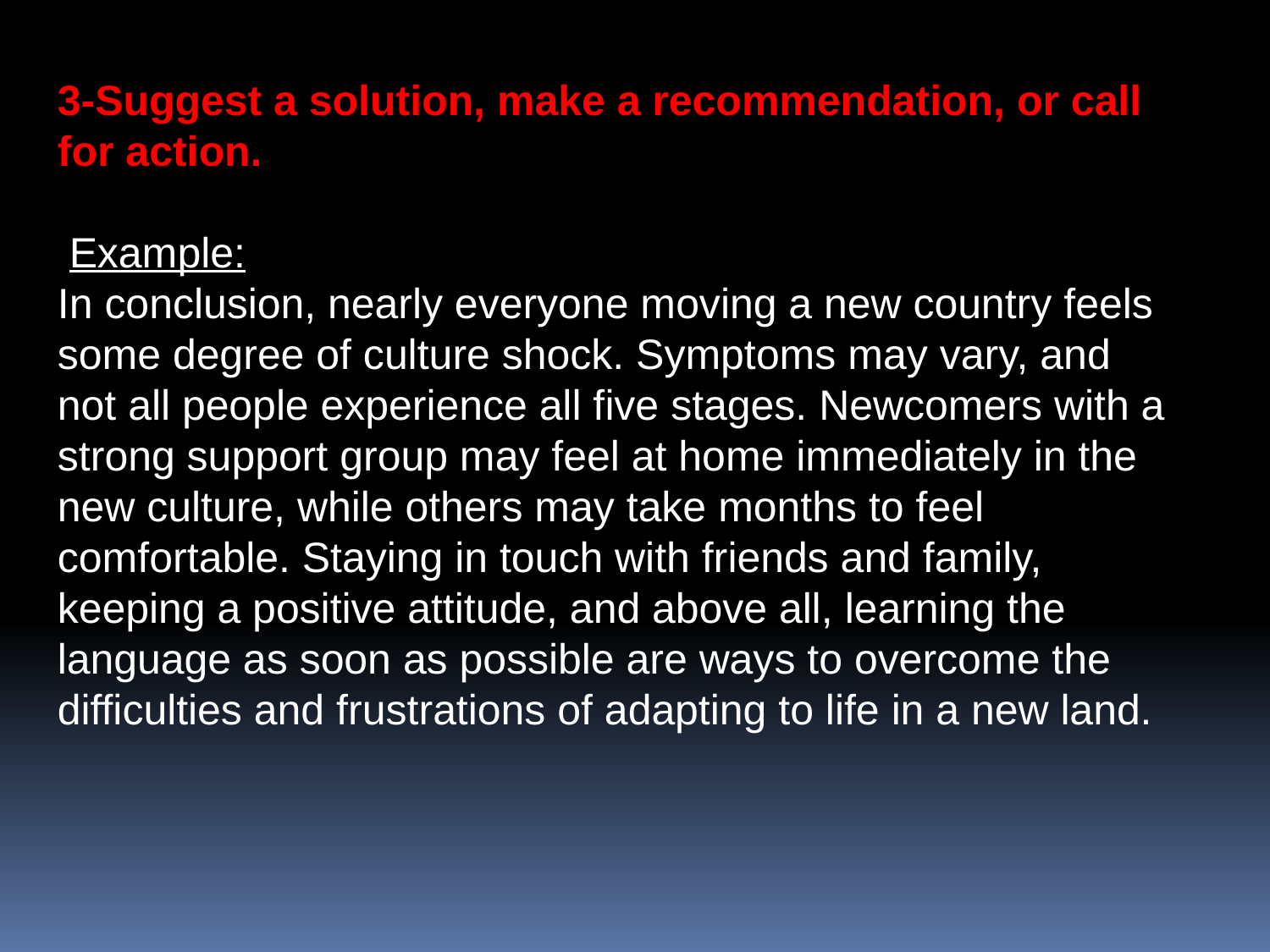

3-Suggest a solution, make a recommendation, or call for action.

 Example:
In conclusion, nearly everyone moving a new country feels some degree of culture shock. Symptoms may vary, and not all people experience all five stages. Newcomers with a strong support group may feel at home immediately in the new culture, while others may take months to feel comfortable. Staying in touch with friends and family, keeping a positive attitude, and above all, learning the language as soon as possible are ways to overcome the difficulties and frustrations of adapting to life in a new land.